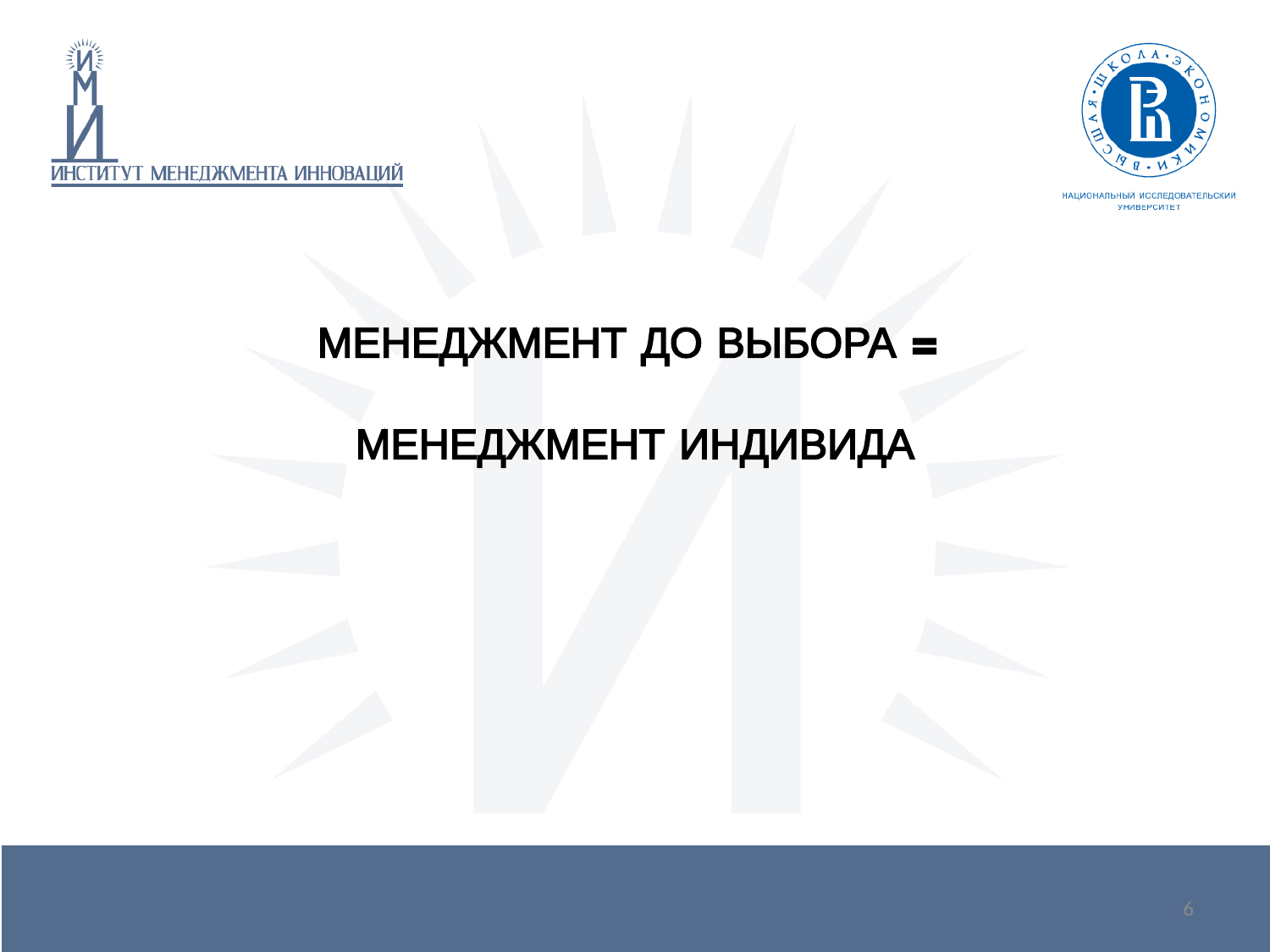

#
МЕНЕДЖМЕНТ ДО ВЫБОРА =
МЕНЕДЖМЕНТ ИНДИВИДА
6